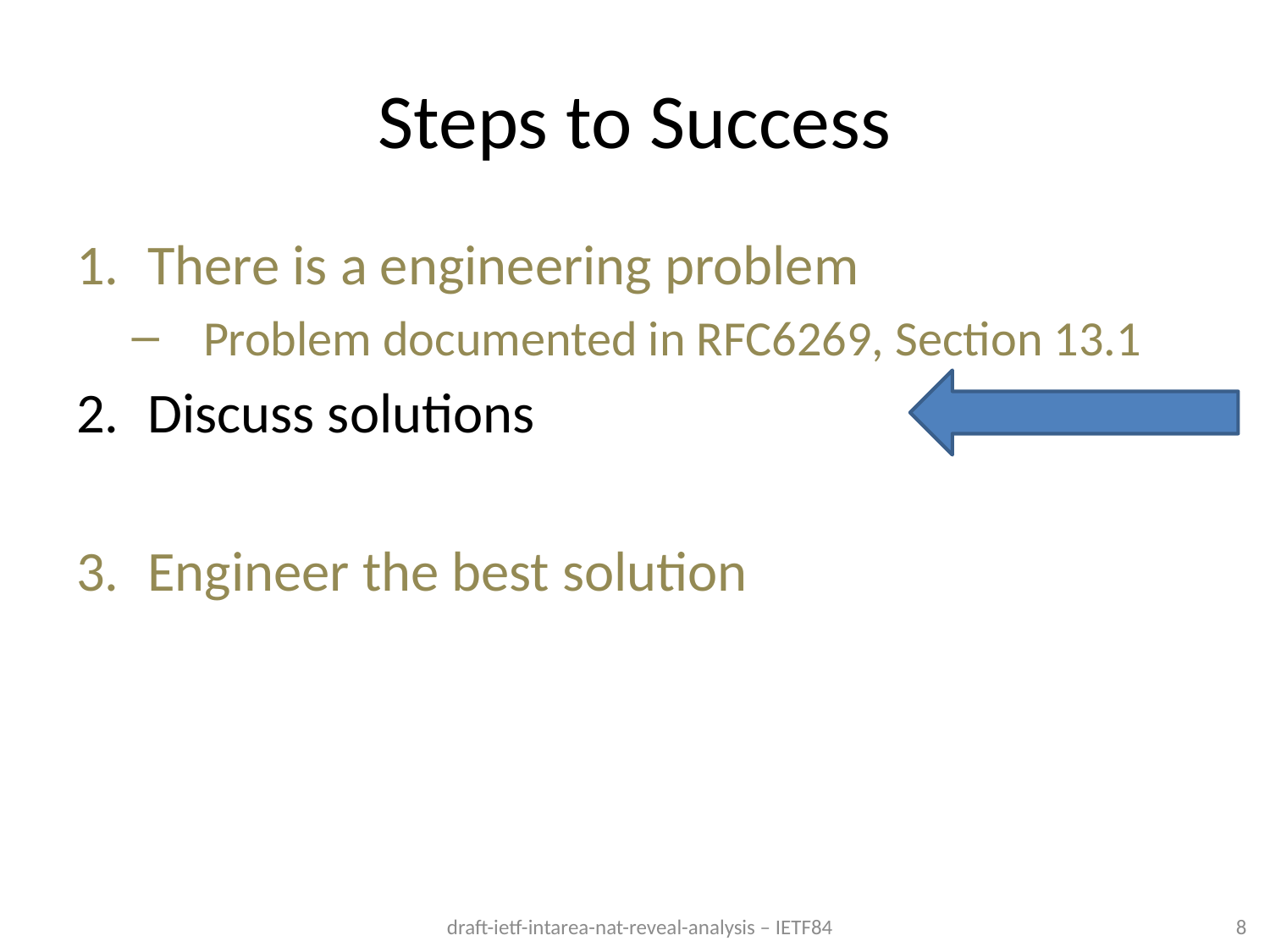

# Steps to Success
There is a engineering problem
Problem documented in RFC6269, Section 13.1
Discuss solutions

Engineer the best solution

8